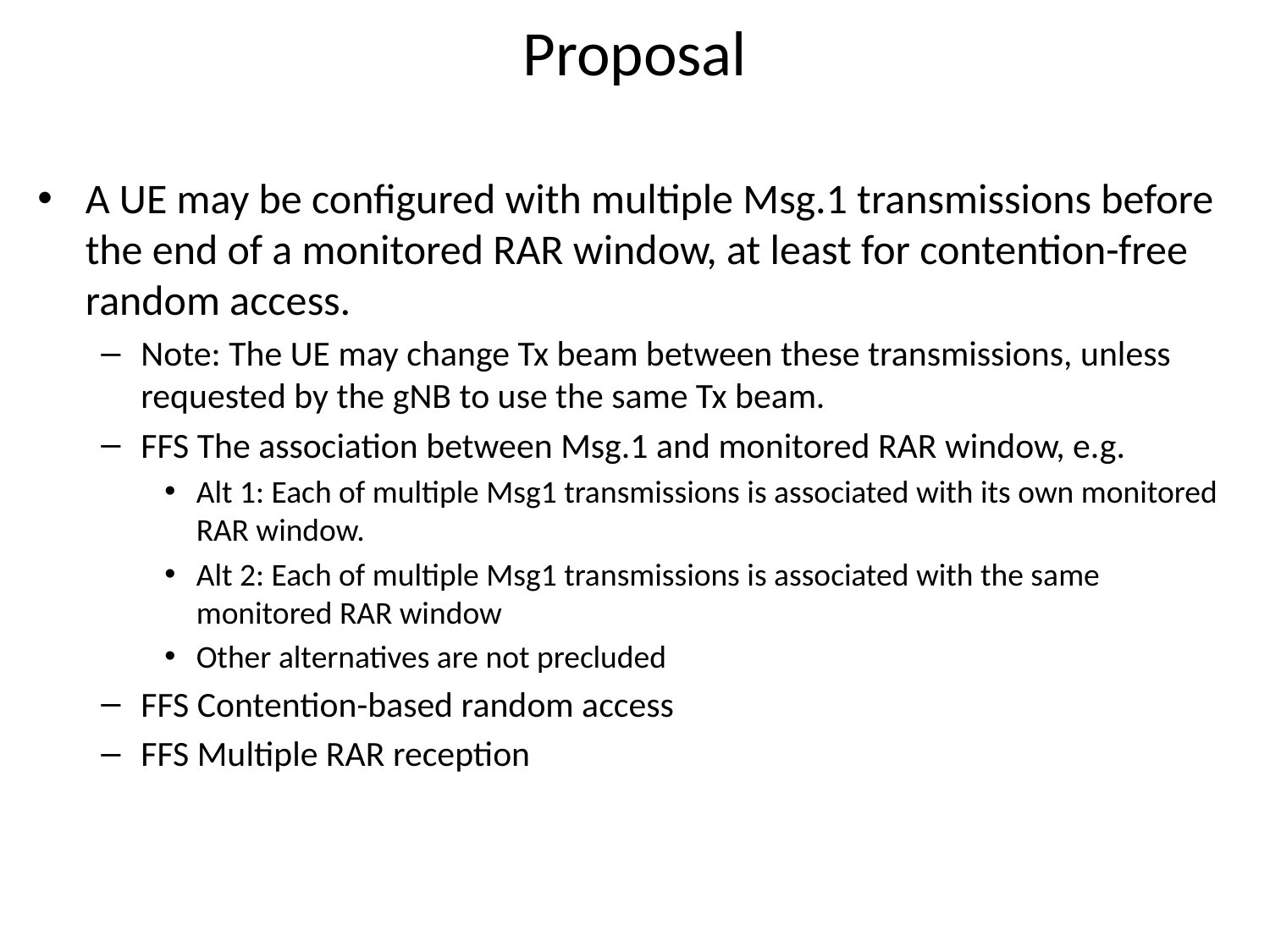

# Proposal

A UE may be configured with multiple Msg.1 transmissions before the end of a monitored RAR window, at least for contention-free random access.
Note: The UE may change Tx beam between these transmissions, unless requested by the gNB to use the same Tx beam.
FFS The association between Msg.1 and monitored RAR window, e.g.
Alt 1: Each of multiple Msg1 transmissions is associated with its own monitored RAR window.
Alt 2: Each of multiple Msg1 transmissions is associated with the same monitored RAR window
Other alternatives are not precluded
FFS Contention-based random access
FFS Multiple RAR reception